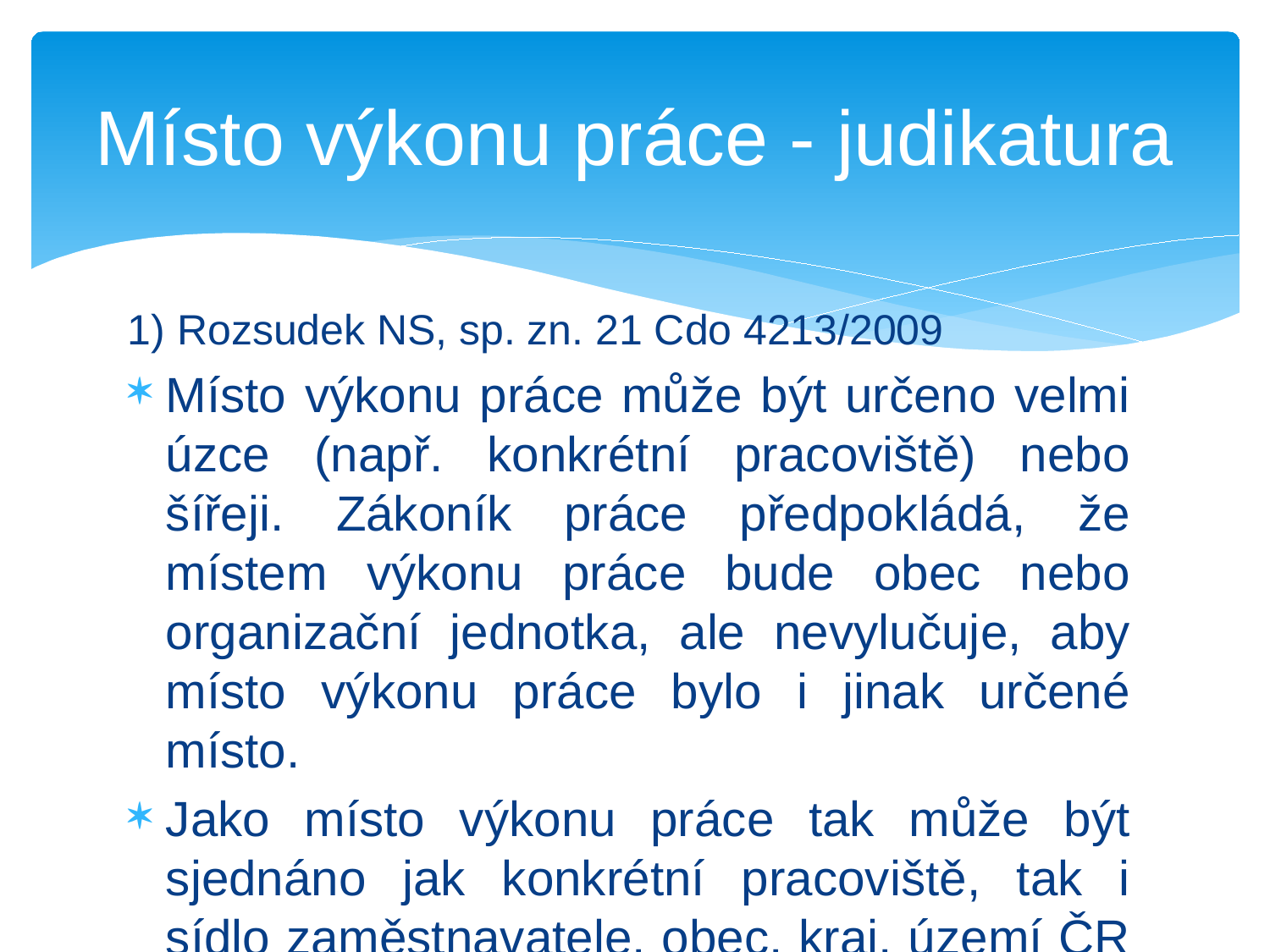

# Místo výkonu práce - judikatura
1) Rozsudek NS, sp. zn. 21 Cdo 4213/2009
Místo výkonu práce může být určeno velmi úzce (např. konkrétní pracoviště) nebo šířeji. Zákoník práce předpokládá, že místem výkonu práce bude obec nebo organizační jednotka, ale nevylučuje, aby místo výkonu práce bylo i jinak určené místo.
Jako místo výkonu práce tak může být sjednáno jak konkrétní pracoviště, tak i sídlo zaměstnavatele, obec, kraj, území ČR apod.